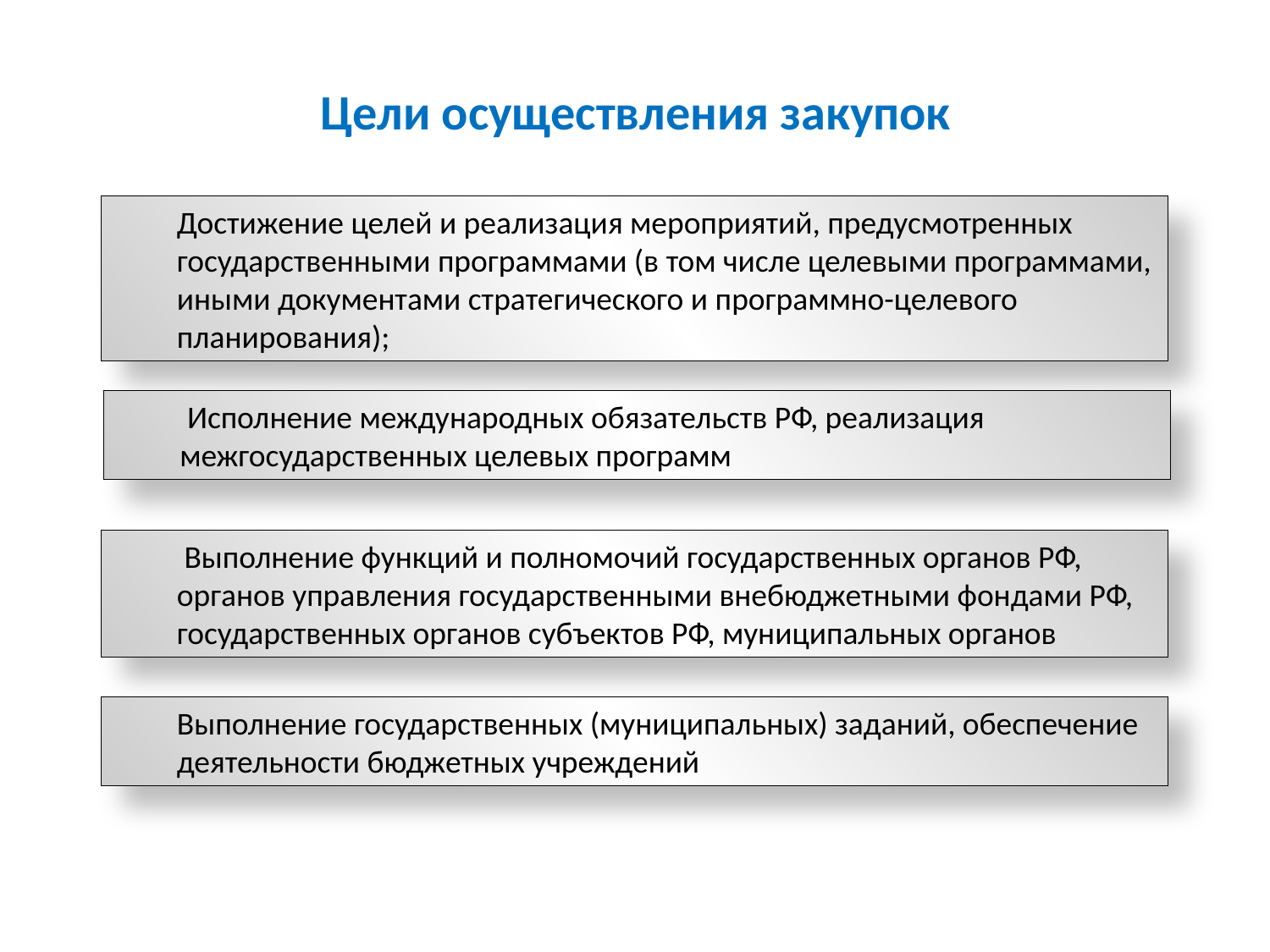

Цели осуществления закупок
Достижение целей и реализация мероприятий, предусмотренных государственными программами (в том числе целевыми программами, иными документами стратегического и программно-целевого планирования);
 Исполнение международных обязательств РФ, реализация межгосударственных целевых программ
 Выполнение функций и полномочий государственных органов РФ, органов управления государственными внебюджетными фондами РФ, государственных органов субъектов РФ, муниципальных органов
Выполнение государственных (муниципальных) заданий, обеспечение деятельности бюджетных учреждений